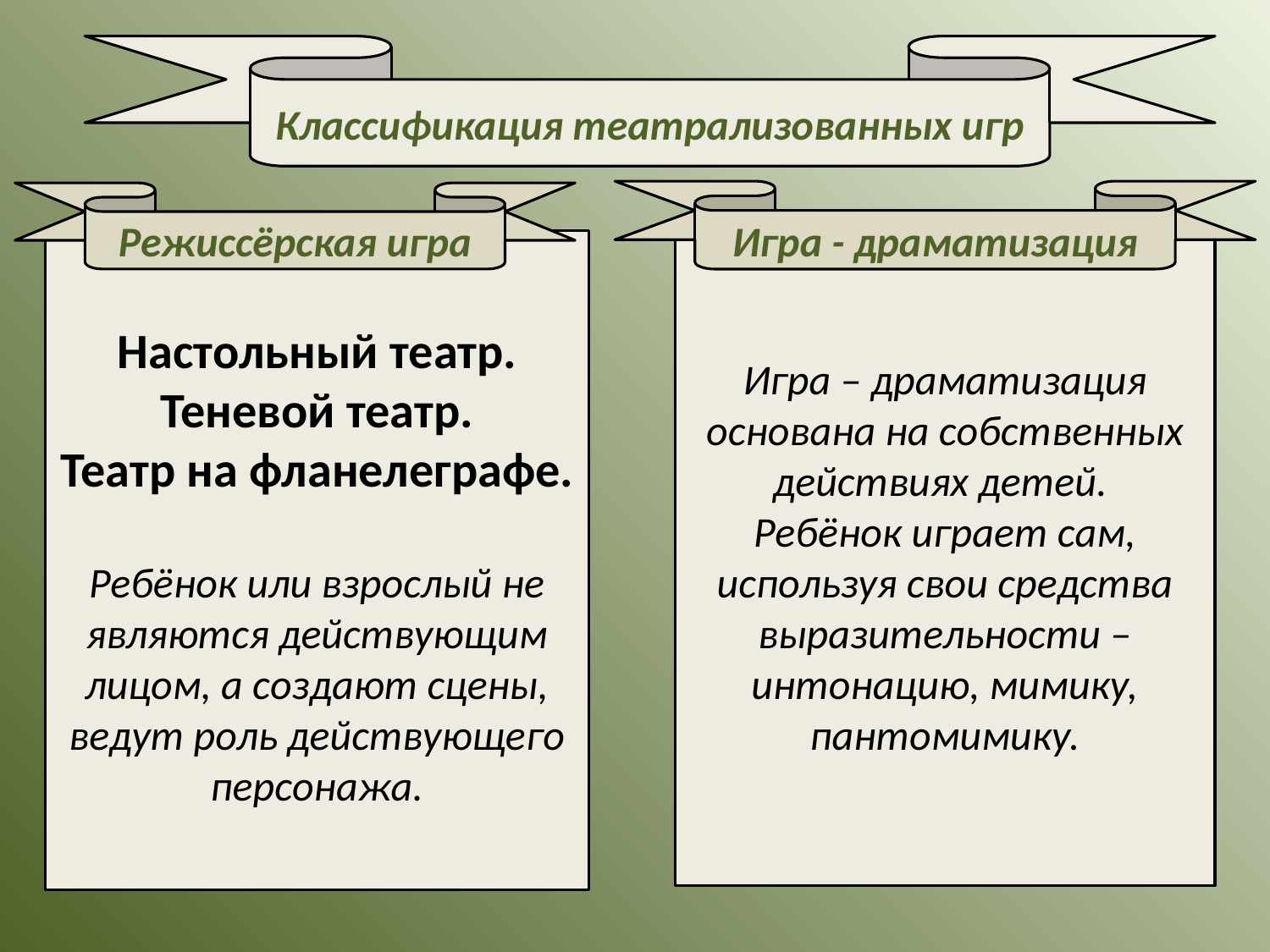

Классификация театрализованных игр
Игра - драматизация
Режиссёрская игра
Игра – драматизация основана на собственных действиях детей.
Ребёнок играет сам, используя свои средства выразительности – интонацию, мимику, пантомимику.

Настольный театр.
Теневой театр.
Театр на фланелеграфе.

Ребёнок или взрослый не являются действующим лицом, а создают сцены, ведут роль действующего персонажа.